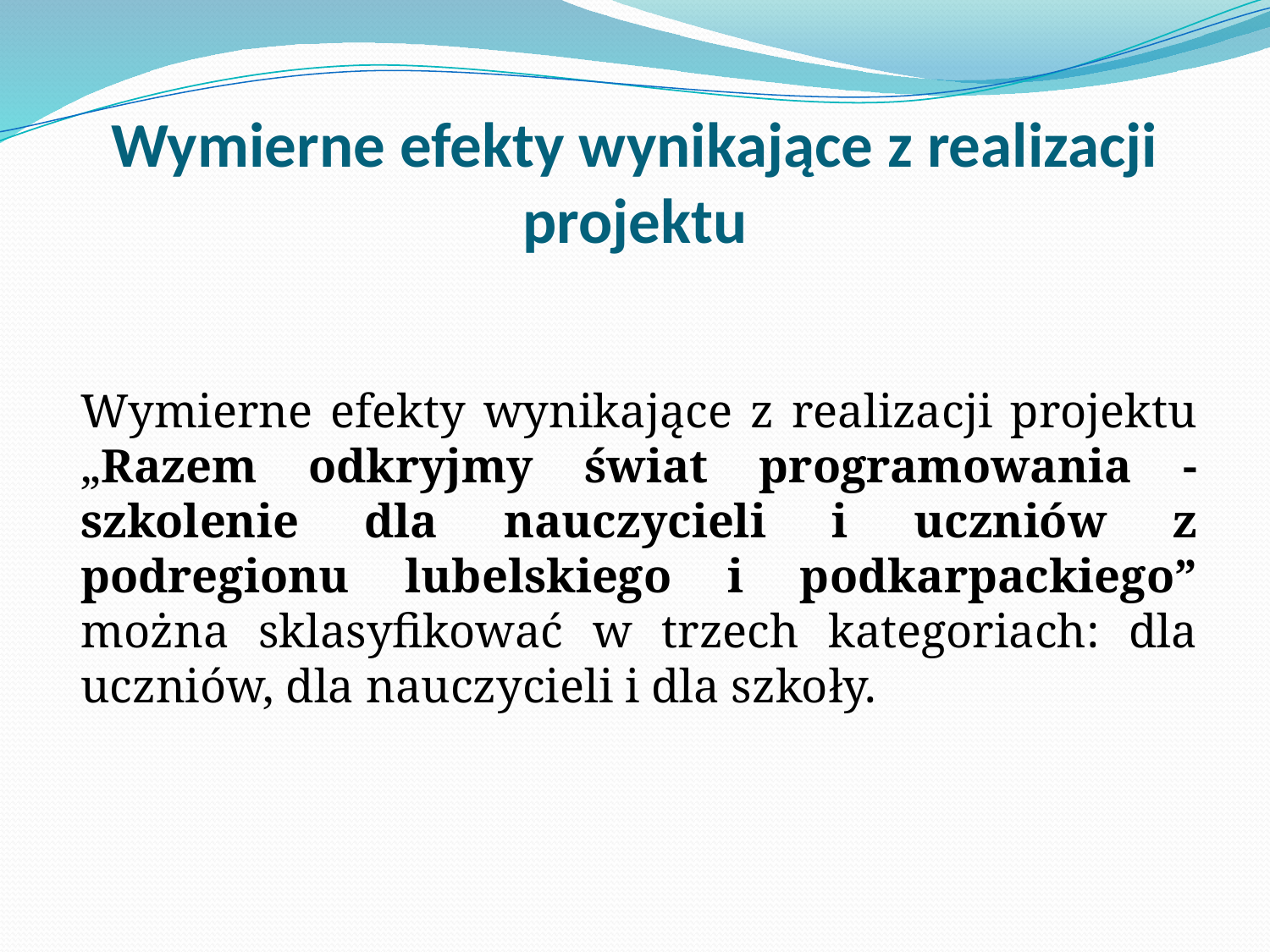

# Wymierne efekty wynikające z realizacji projektu
Wymierne efekty wynikające z realizacji projektu „Razem odkryjmy świat programowania - szkolenie dla nauczycieli i uczniów z podregionu lubelskiego i podkarpackiego” można sklasyfikować w trzech kategoriach: dla uczniów, dla nauczycieli i dla szkoły.